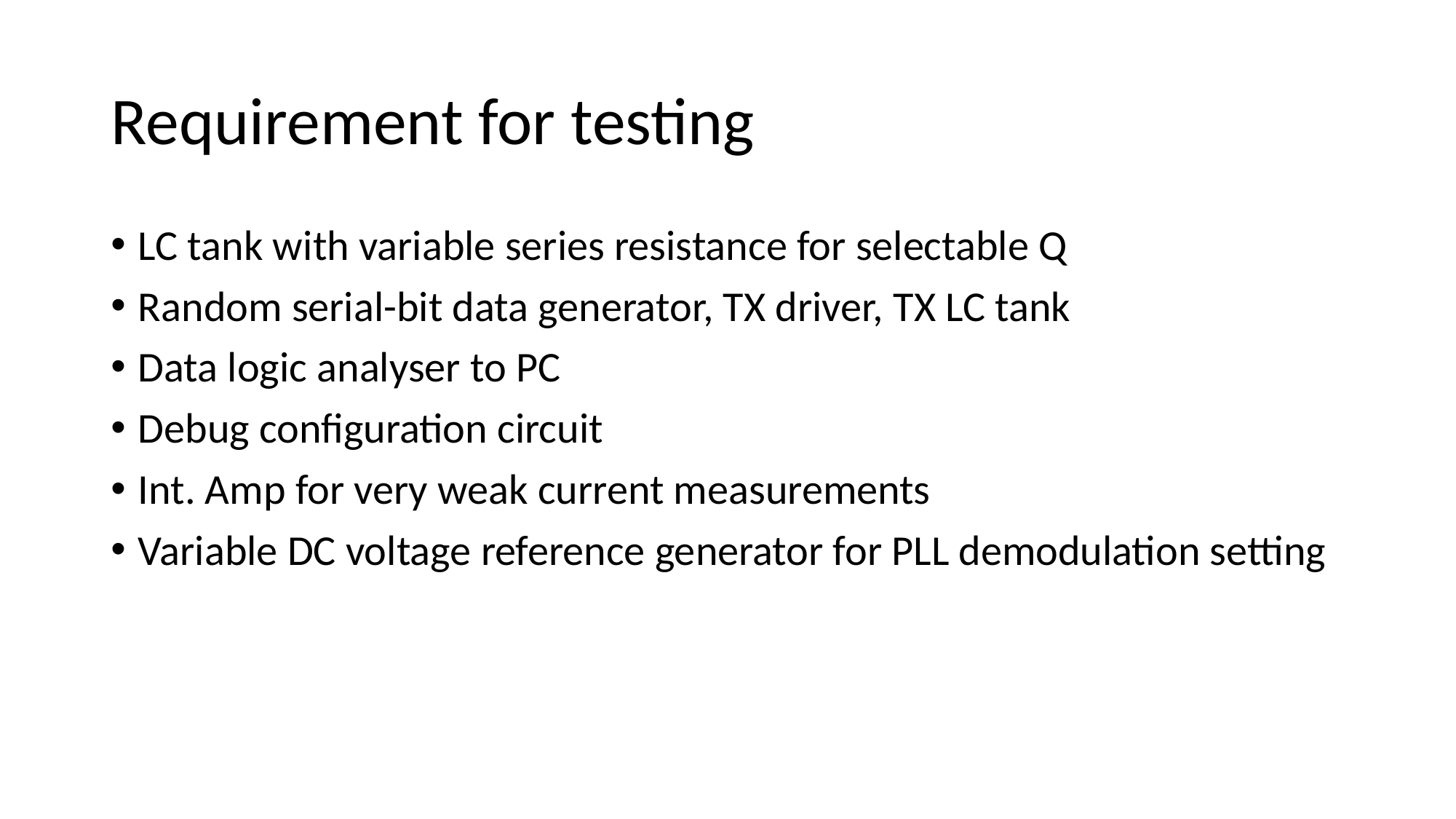

# Requirement for testing
LC tank with variable series resistance for selectable Q
Random serial-bit data generator, TX driver, TX LC tank
Data logic analyser to PC
Debug configuration circuit
Int. Amp for very weak current measurements
Variable DC voltage reference generator for PLL demodulation setting